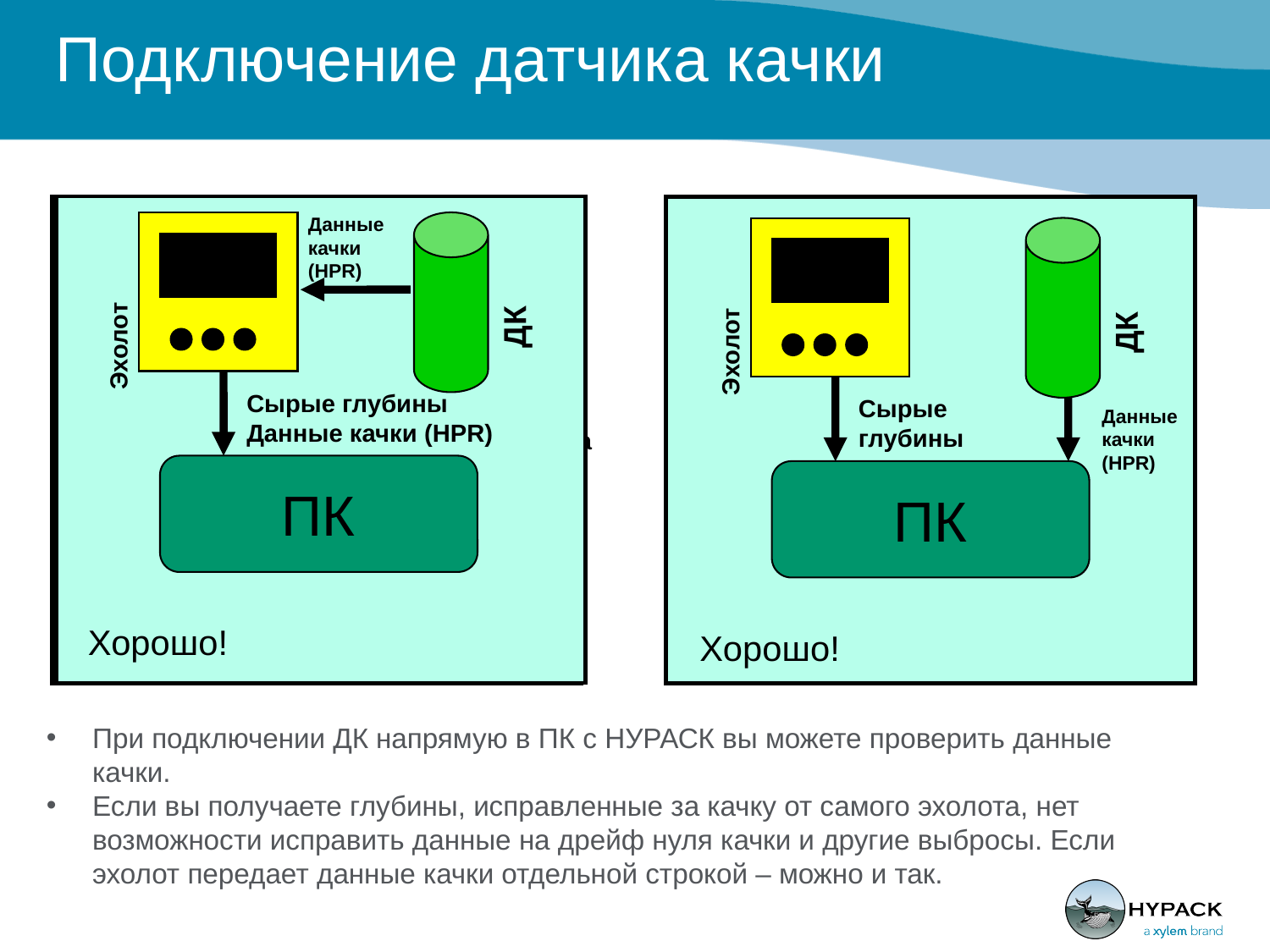

# Подключение датчика качки

Данные качки (HPR)

Данные качки (HPR)

ДК
ДК
ДК
Эхолот
Эхолот
Эхолот

Сырые глубины
Данные качки (HPR)
Сырые глубины

Данные качки (HPR)
Глубины, исправленные за верт. качку (heave)
ПК
ПК
ПК
Хорошо!
Не хорошо...
Хорошо!
При подключении ДК напрямую в ПК с НУРАСК вы можете проверить данные качки.
Если вы получаете глубины, исправленные за качку от самого эхолота, нет возможности исправить данные на дрейф нуля качки и другие выбросы. Если эхолот передает данные качки отдельной строкой – можно и так.